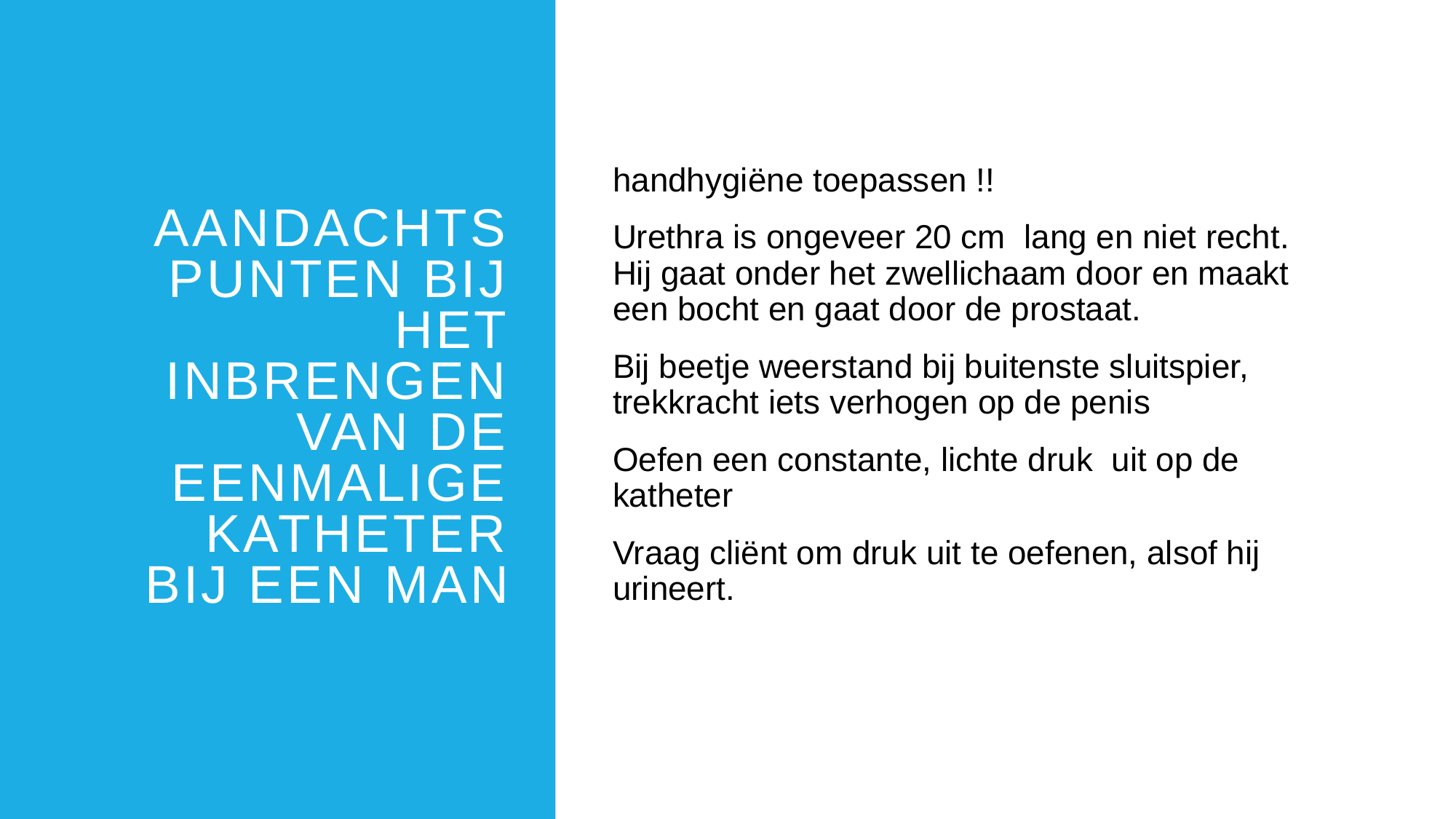

# Aandachtspunten bij het Inbrengen van de eenmalige katheter bij een man

handhygiëne toepassen !!
Urethra is ongeveer 20 cm  lang en niet recht. Hij gaat onder het zwellichaam door en maakt een bocht en gaat door de prostaat.
Bij beetje weerstand bij buitenste sluitspier, trekkracht iets verhogen op de penis
Oefen een constante, lichte druk  uit op de katheter
Vraag cliënt om druk uit te oefenen, alsof hij urineert.